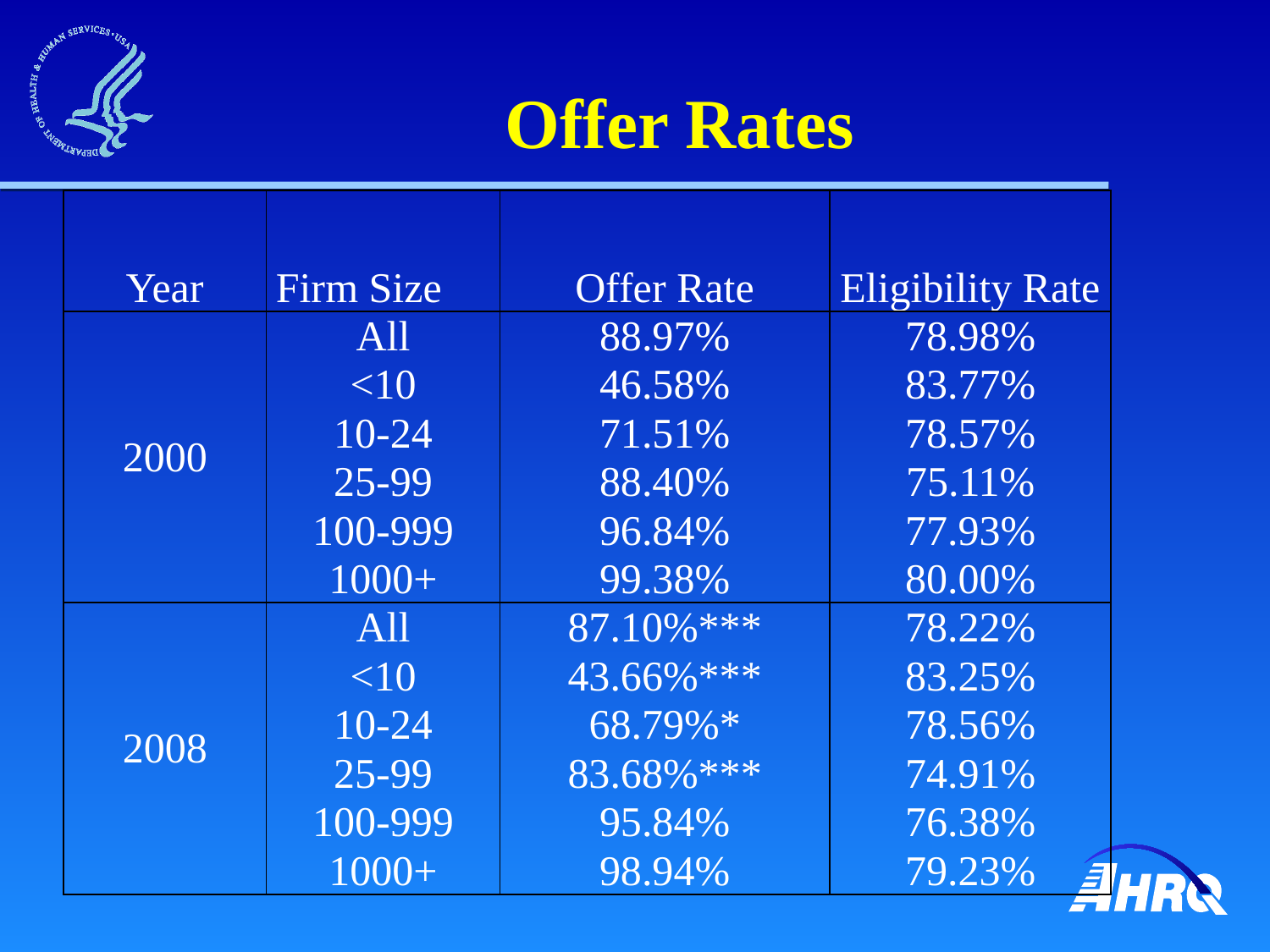

# Offer Rates
| Year | Firm Size | Offer Rate | Eligibility Rate |
| --- | --- | --- | --- |
| 2000 | All | 88.97% | 78.98% |
|  | <10 | 46.58% | 83.77% |
|  | 10-24 | 71.51% | 78.57% |
|  | 25-99 | 88.40% | 75.11% |
|  | 100-999 | 96.84% | 77.93% |
|  | 1000+ | 99.38% | 80.00% |
| 2008 | All | 87.10%\*\*\* | 78.22% |
|  | <10 | 43.66%\*\*\* | 83.25% |
|  | 10-24 | 68.79%\* | 78.56% |
|  | 25-99 | 83.68%\*\*\* | 74.91% |
|  | 100-999 | 95.84% | 76.38% |
|  | 1000+ | 98.94% | 79.23% |